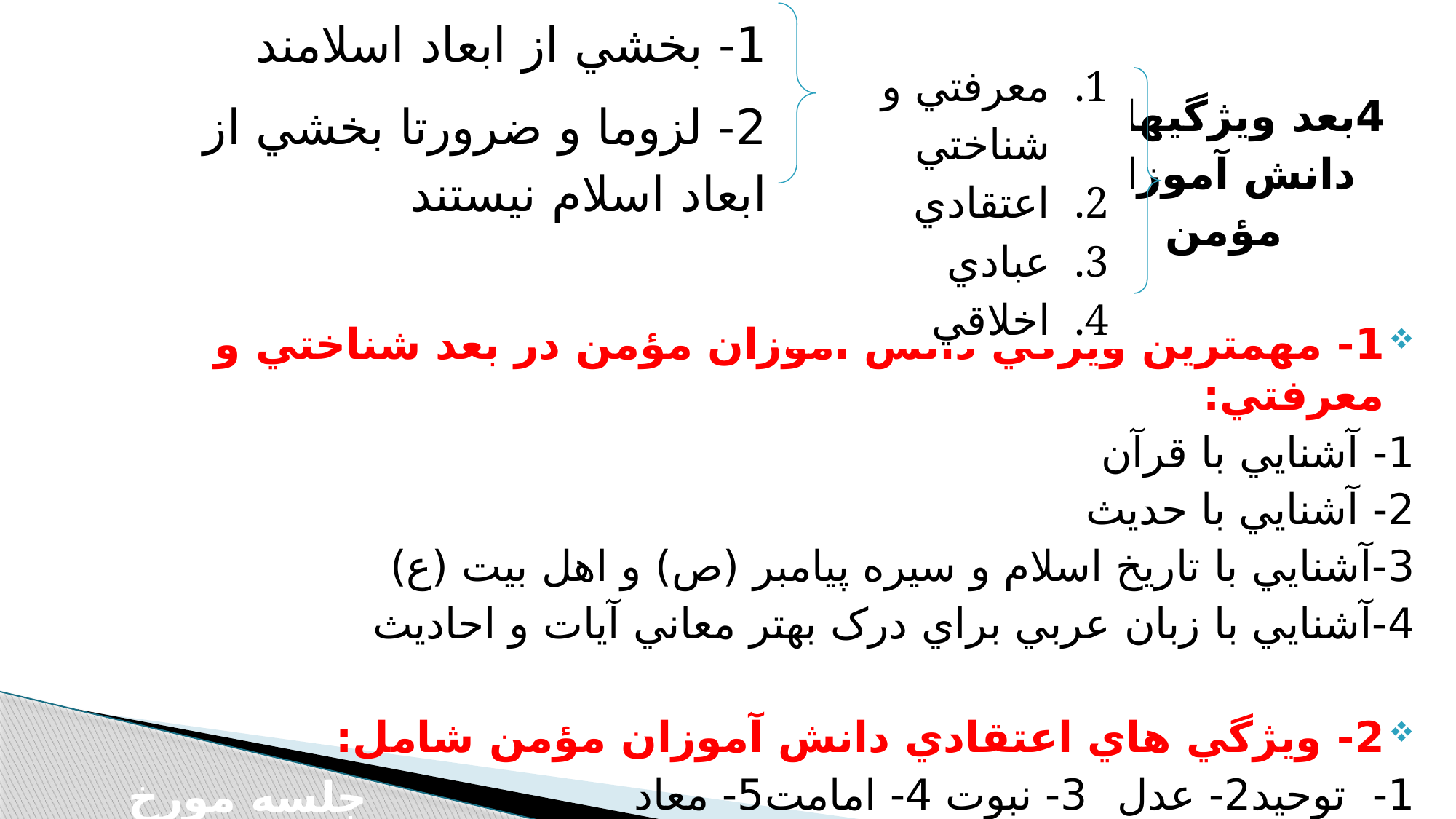

1- بخشي از ابعاد اسلامند
2- لزوما و ضرورتا بخشي از ابعاد اسلام نيستند

  4بعد ويژگيهاي
    دانش آموزان
         مؤمن

1- مهمترين ويژگي دانش آموزان مؤمن در بعد شناختي و معرفتي:
1- آشنايي با قرآن
2- آشنايي با حديث
3-آشنايي با تاريخ اسلام و سيره پيامبر (ص) و اهل بيت (ع)
4-آشنايي با زبان عربي براي درک بهتر معاني آيات و احاديث

2- ويژگي هاي اعتقادي دانش آموزان مؤمن شامل:
1-  توحيد	2- عدل		3- نبوت 	4- امامت	5- معاد

معرفتي و شناختي
اعتقادي
عبادي
اخلاقي

جلسه مورخ     99/2/2